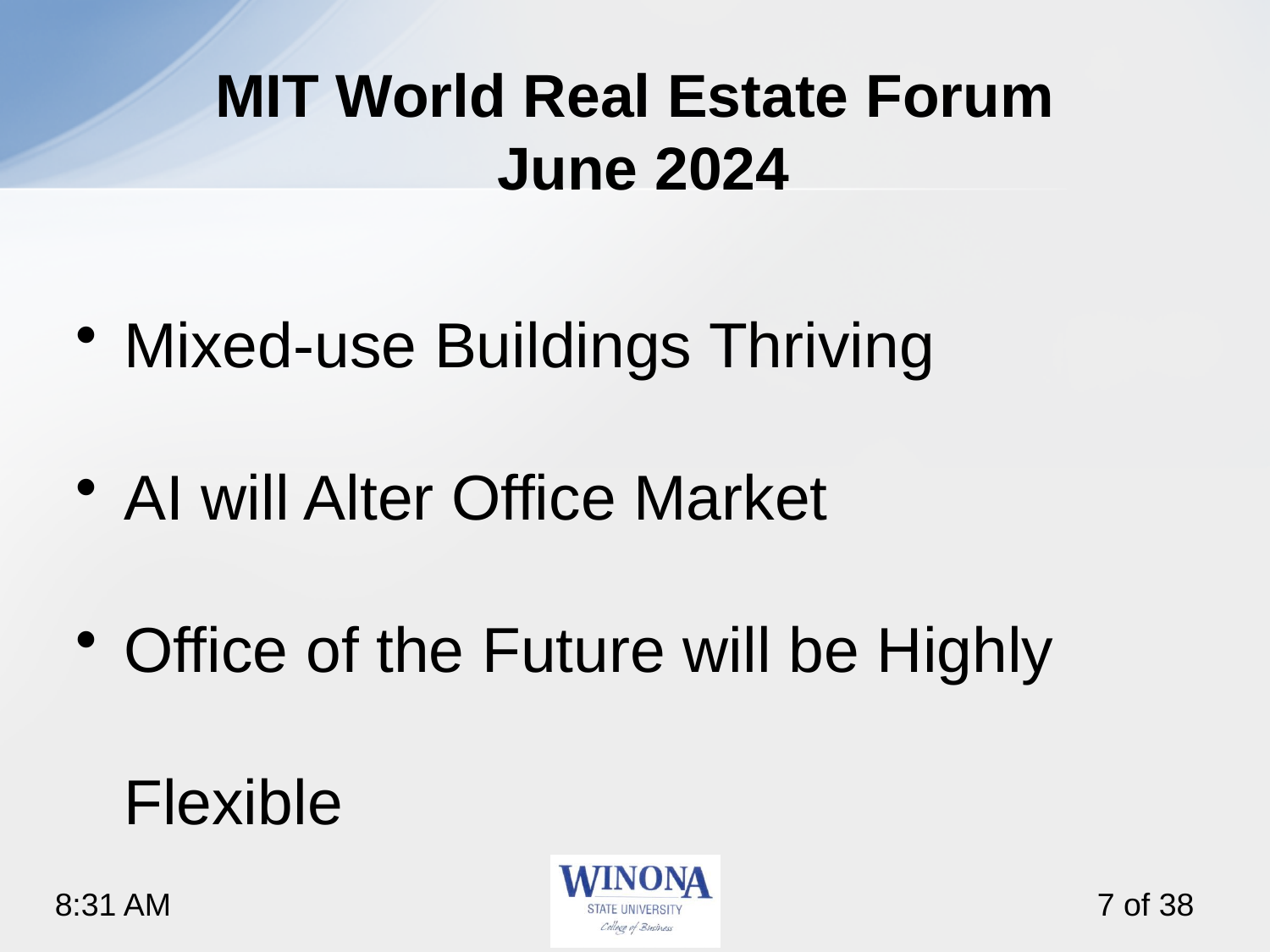

# MIT World Real Estate Forum June 2024
Mixed-use Buildings Thriving
AI will Alter Office Market
Office of the Future will be Highly Flexible